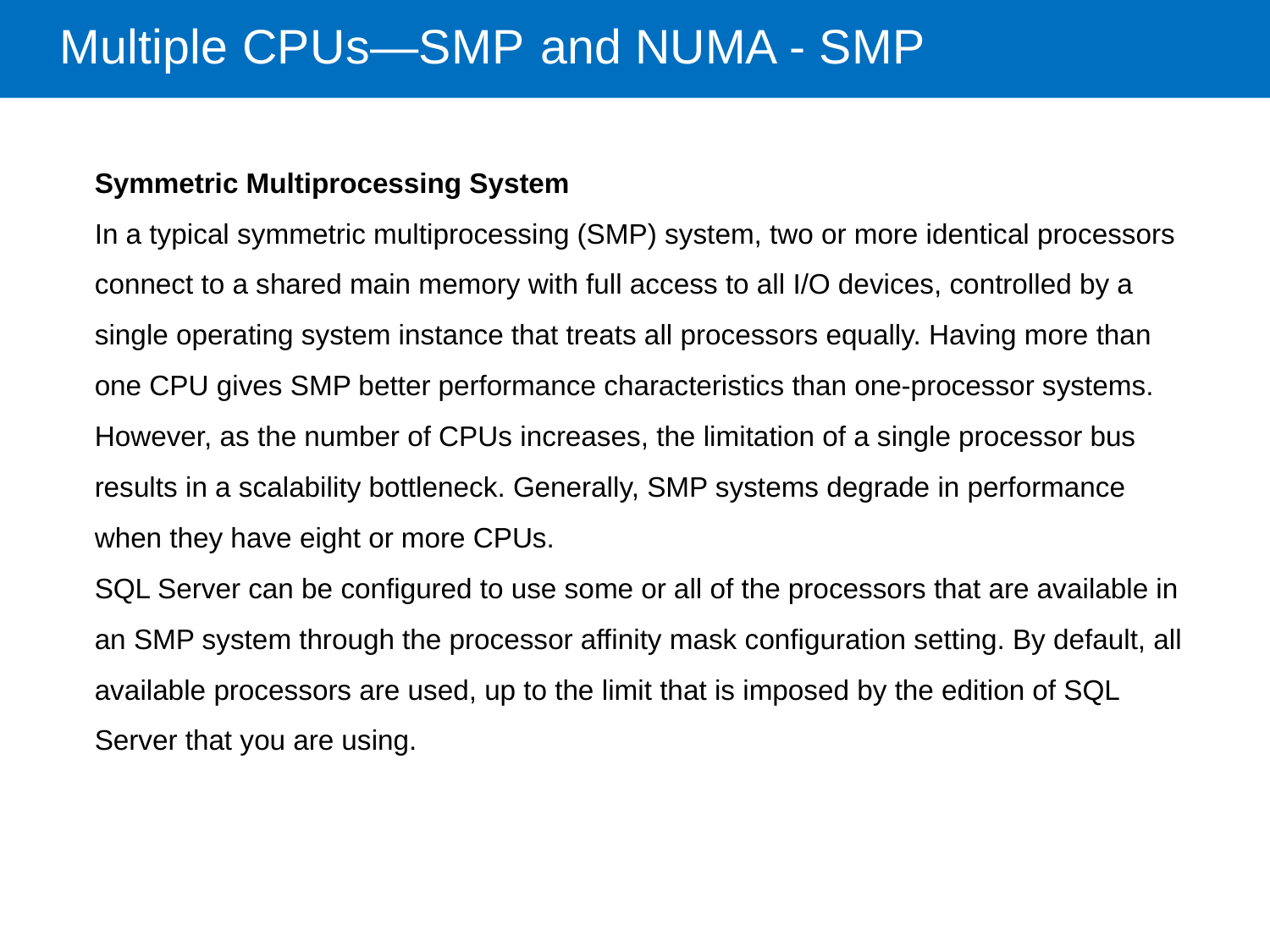

# Multiple CPUs—SMP and NUMA - SMP
Symmetric Multiprocessing System
In a typical symmetric multiprocessing (SMP) system, two or more identical processors connect to a shared main memory with full access to all I/O devices, controlled by a single operating system instance that treats all processors equally. Having more than one CPU gives SMP better performance characteristics than one-processor systems. However, as the number of CPUs increases, the limitation of a single processor bus results in a scalability bottleneck. Generally, SMP systems degrade in performance when they have eight or more CPUs.
SQL Server can be configured to use some or all of the processors that are available in an SMP system through the processor affinity mask configuration setting. By default, all available processors are used, up to the limit that is imposed by the edition of SQL Server that you are using.